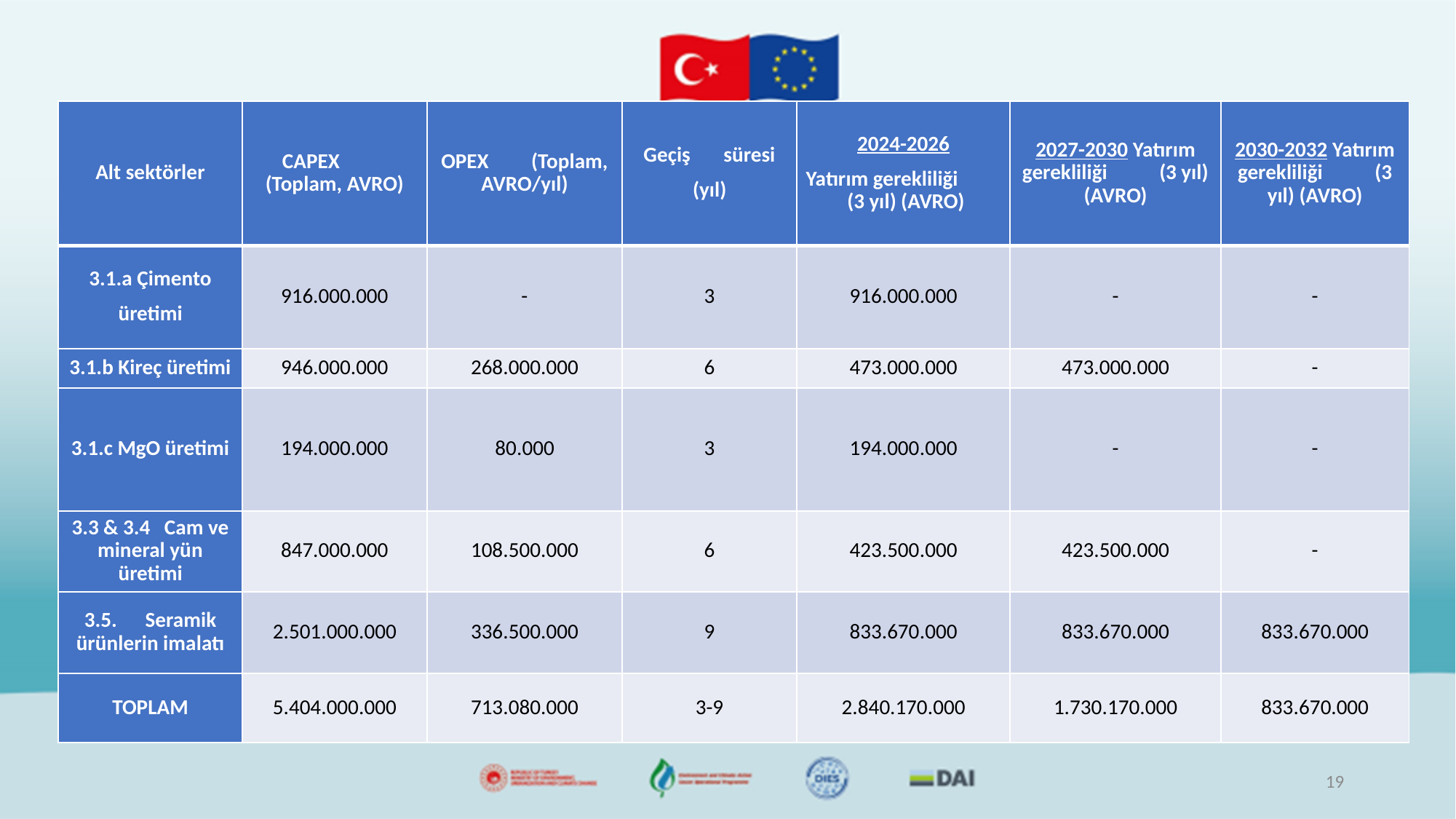

| Alt sektörler | CAPEX (Toplam, AVRO) | OPEX (Toplam, AVRO/yıl) | Geçiş süresi (yıl) | 2024-2026 Yatırım gerekliliği (3 yıl) (AVRO) | 2027-2030 Yatırım gerekliliği (3 yıl) (AVRO) | 2030-2032 Yatırım gerekliliği (3 yıl) (AVRO) |
| --- | --- | --- | --- | --- | --- | --- |
| 3.1.a Çimento üretimi | 916.000.000 | - | 3 | 916.000.000 | - | - |
| 3.1.b Kireç üretimi | 946.000.000 | 268.000.000 | 6 | 473.000.000 | 473.000.000 | - |
| 3.1.c MgO üretimi | 194.000.000 | 80.000 | 3 | 194.000.000 | - | - |
| 3.3 & 3.4 Cam ve mineral yün üretimi | 847.000.000 | 108.500.000 | 6 | 423.500.000 | 423.500.000 | - |
| 3.5. Seramik ürünlerin imalatı | 2.501.000.000 | 336.500.000 | 9 | 833.670.000 | 833.670.000 | 833.670.000 |
| TOPLAM | 5.404.000.000 | 713.080.000 | 3-9 | 2.840.170.000 | 1.730.170.000 | 833.670.000 |
19